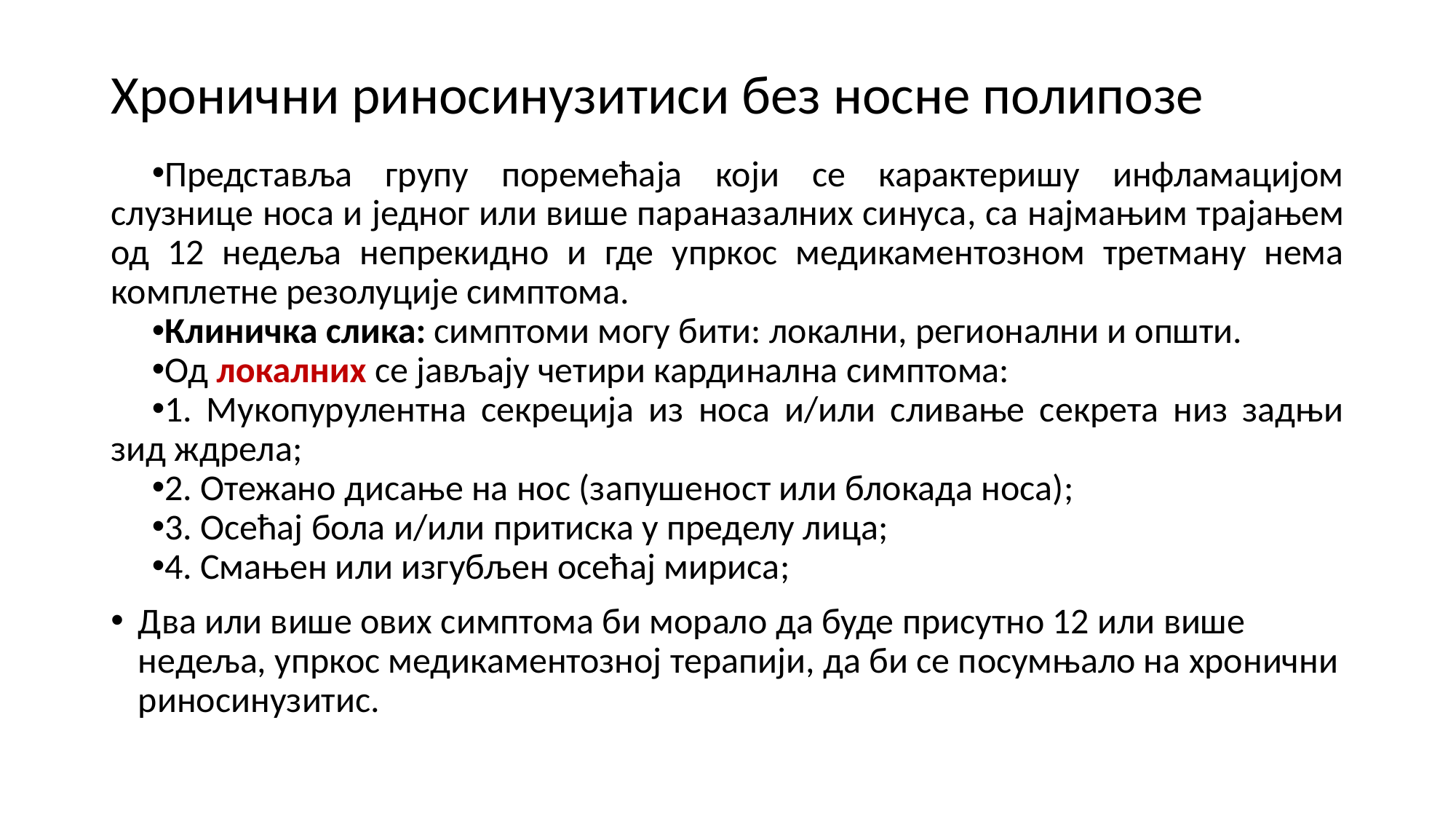

# Хронични риносинузитиси без носне полипозе
Представља групу поремећаја који се карактеришу инфламацијом слузнице носа и једног или више параназалних синуса, са најмањим трајањем од 12 недеља непрекидно и где упркос медикаментозном третману нема комплетне резолуције симптома.
Клиничка слика: симптоми могу бити: локални, регионални и општи.
Од локалних се јављају четири кардинална симптома:
1. Мукопурулентна секреција из носа и/или сливање секрета низ задњи зид ждрела;
2. Отежано дисање на нос (запушеност или блокада носа);
3. Осећај бола и/или притиска у пределу лица;
4. Смањен или изгубљен осећај мириса;
Два или више ових симптома би морало да буде присутно 12 или више недеља, упркос медикаментозној терапији, да би се посумњало на хронични риносинузитис.